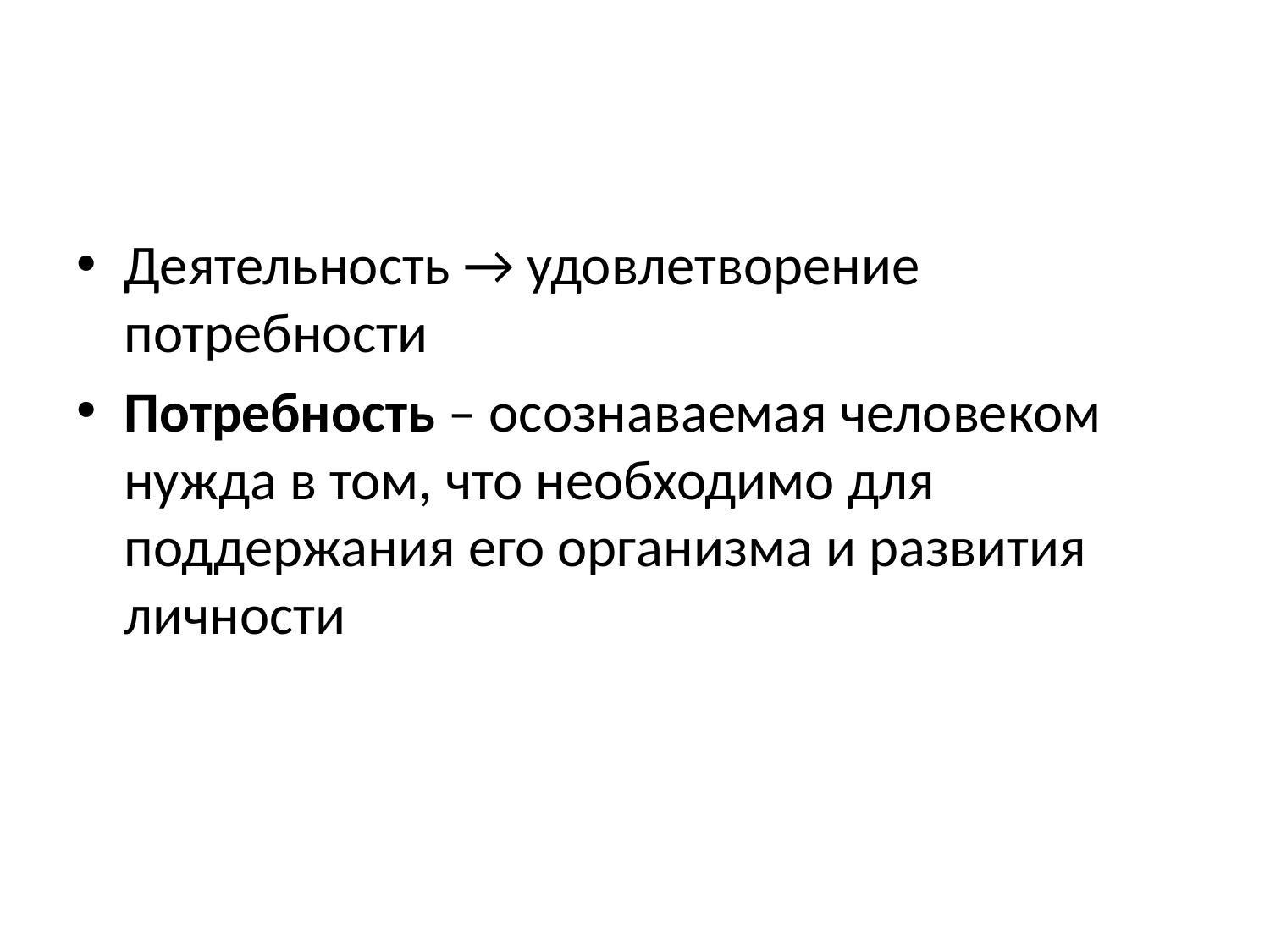

Деятельность → удовлетворение потребности
Потребность – осознаваемая человеком нужда в том, что необходимо для поддержания его организма и развития личности